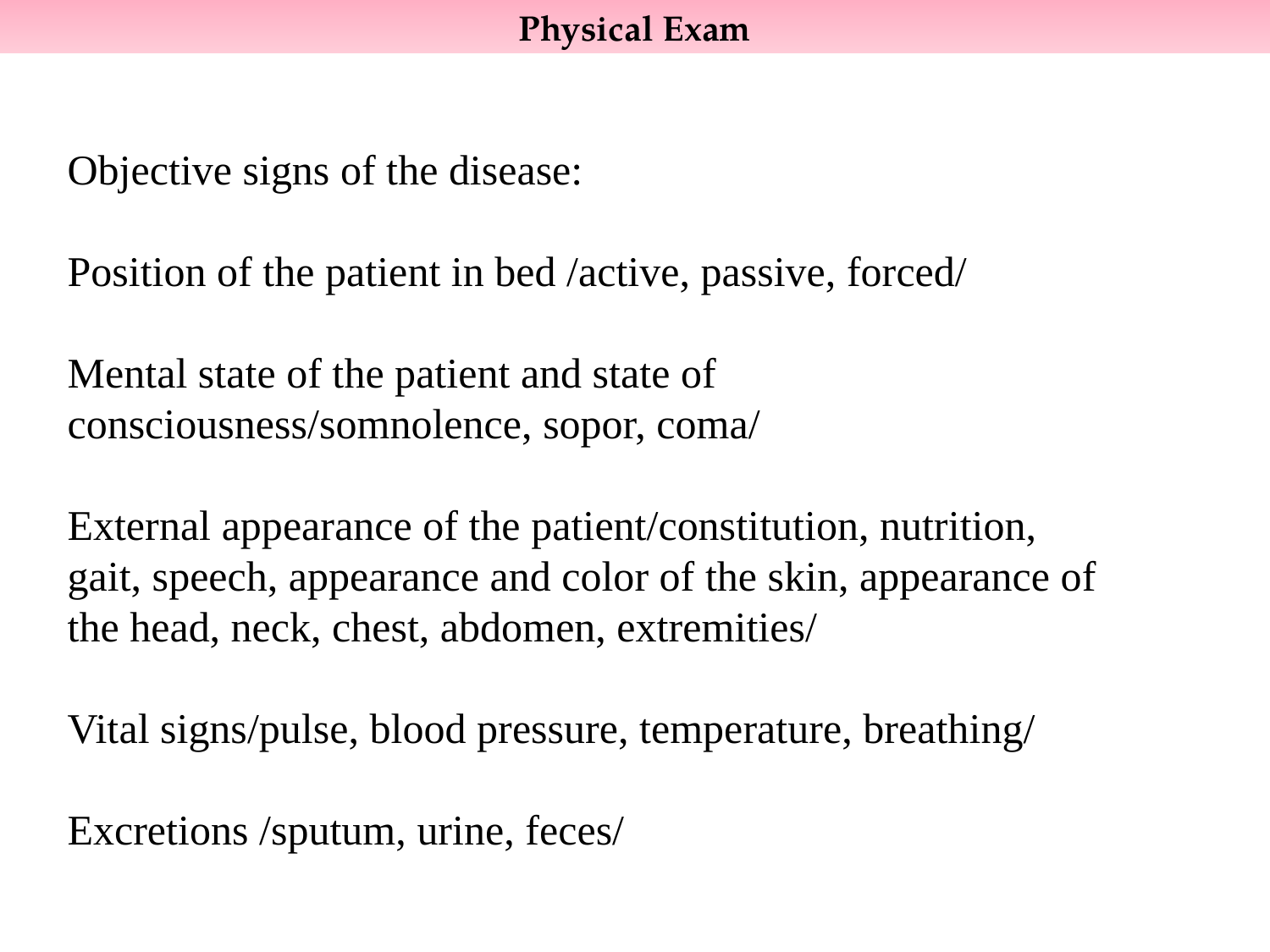

Physical Exam
Objective signs of the disease:

Position of the patient in bed /active, passive, forced/

Mental state of the patient and state of consciousness/somnolence, sopor, coma/

External appearance of the patient/constitution, nutrition, gait, speech, appearance and color of the skin, appearance of the head, neck, chest, abdomen, extremities/

Vital signs/pulse, blood pressure, temperature, breathing/

Excretions /sputum, urine, feces/